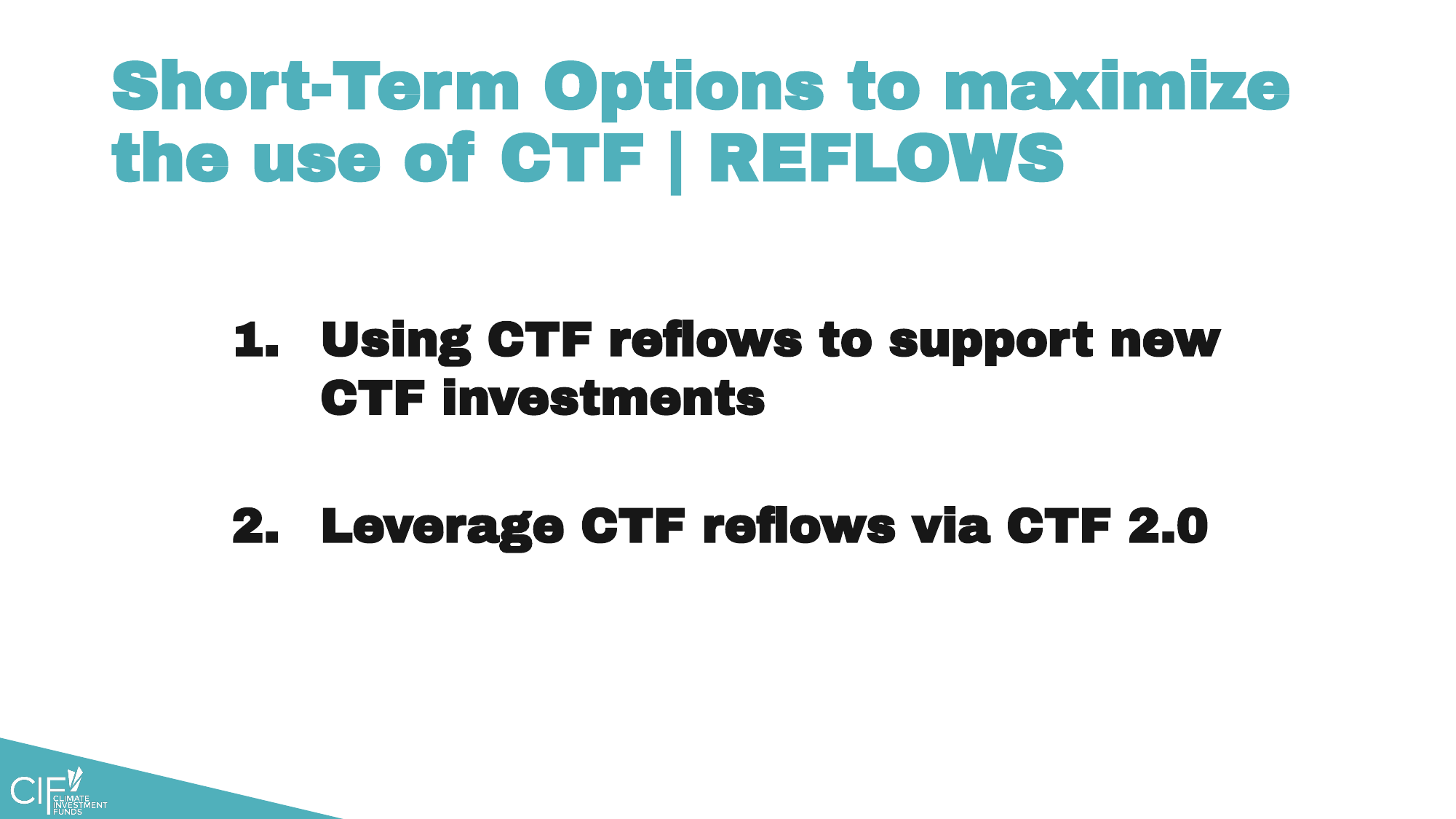

# Short-Term Options to maximize the use of CTF | REFLOWS
Using CTF reflows to support new CTF investments
Leverage CTF reflows via CTF 2.0